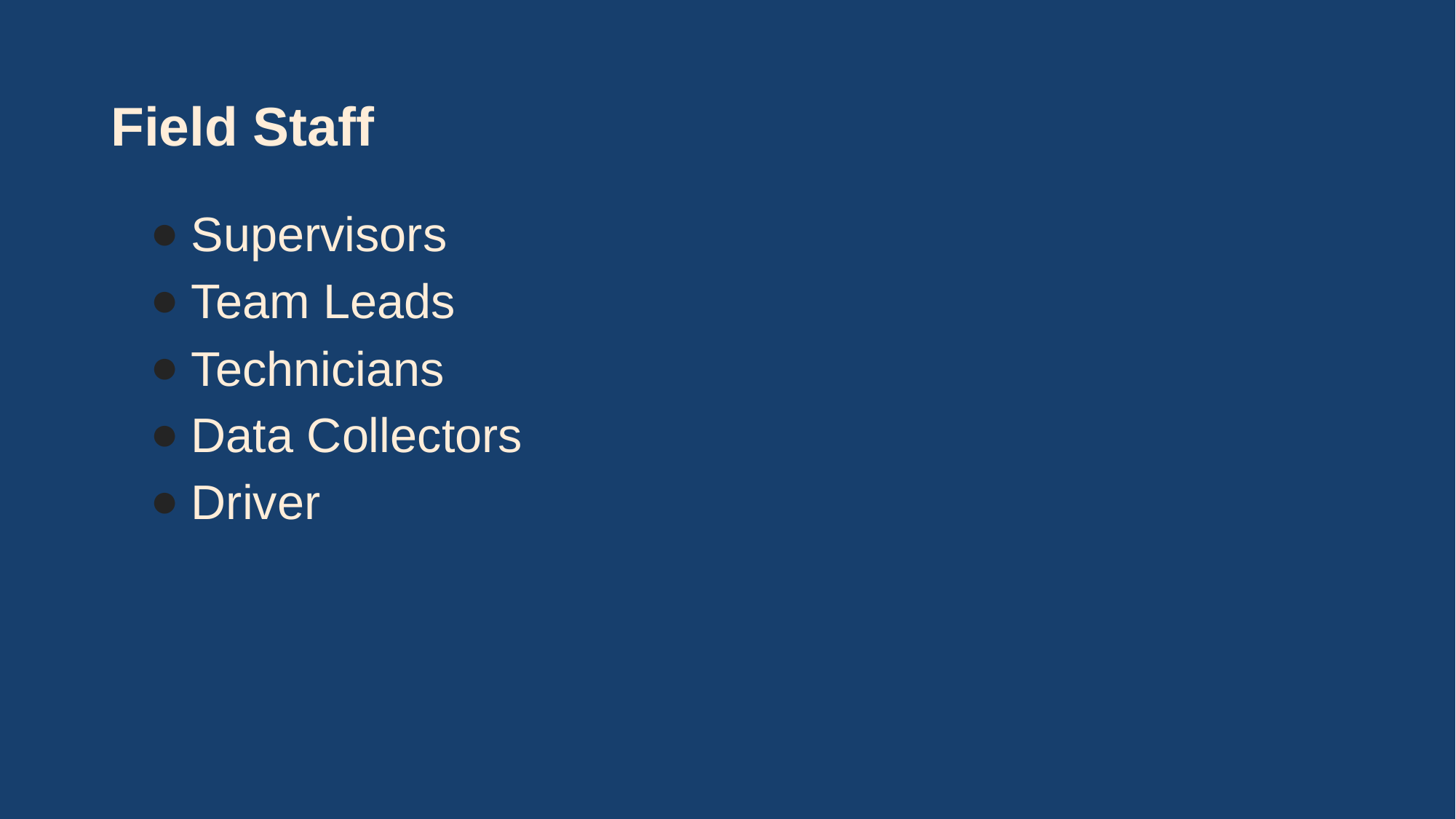

# Field Staff
Supervisors
Team Leads
Technicians
Data Collectors
Driver